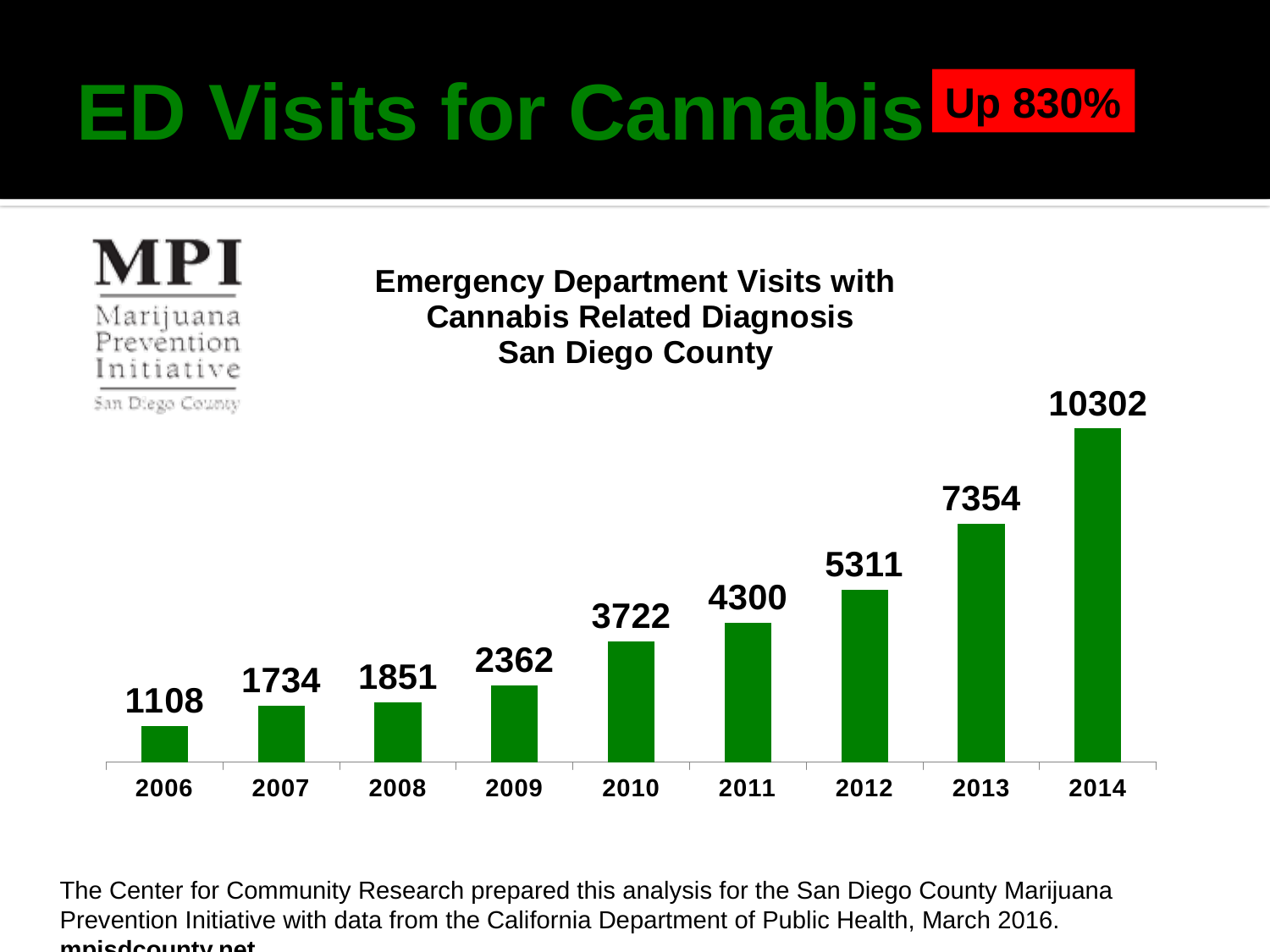

# ED Visits for Cannabis
Up 830%

### Chart: Emergency Department Visits with
Cannabis Related Diagnosis
San Diego County

| Category | 1/2 Diagnosis |
|---|---|
| 2006.0 | 1108.0 |
| 2007.0 | 1734.0 |
| 2008.0 | 1851.0 |
| 2009.0 | 2362.0 |
| 2010.0 | 3722.0 |
| 2011.0 | 4300.0 |
| 2012.0 | 5311.0 |
| 2013.0 | 7354.0 |
| 2014.0 | 10302.0 |
The Center for Community Research prepared this analysis for the San Diego County Marijuana Prevention Initiative with data from the California Department of Public Health, March 2016.   mpisdcounty.net